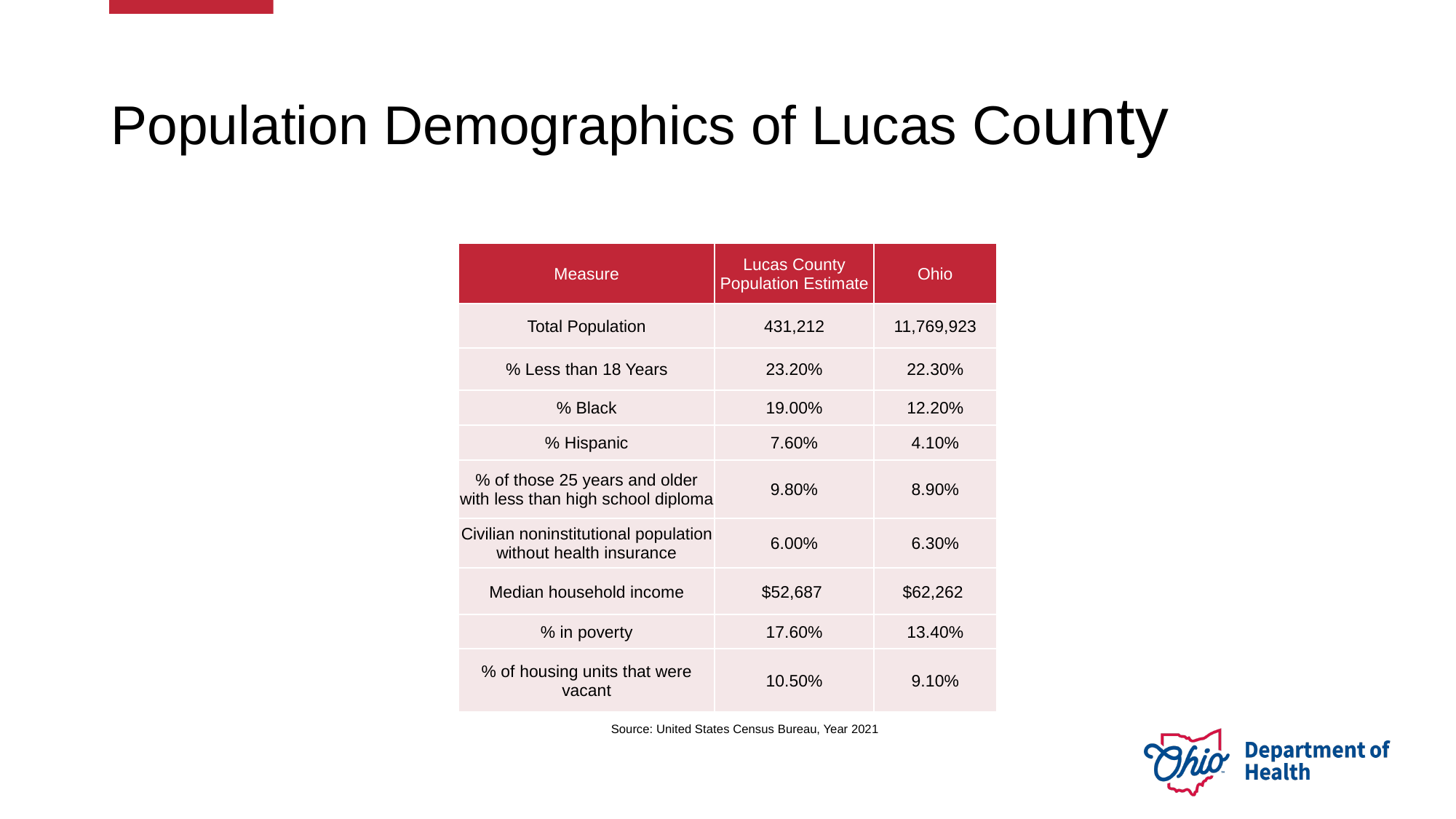

# Population Demographics of Lucas County
| Measure | Lucas County Population Estimate | Ohio |
| --- | --- | --- |
| Total Population | 431,212 | 11,769,923 |
| % Less than 18 Years | 23.20% | 22.30% |
| % Black | 19.00% | 12.20% |
| % Hispanic | 7.60% | 4.10% |
| % of those 25 years and older with less than high school diploma | 9.80% | 8.90% |
| Civilian noninstitutional population without health insurance | 6.00% | 6.30% |
| Median household income | $52,687 | $62,262 |
| % in poverty | 17.60% | 13.40% |
| % of housing units that were vacant | 10.50% | 9.10% |
Source: United States Census Bureau, Year 2021